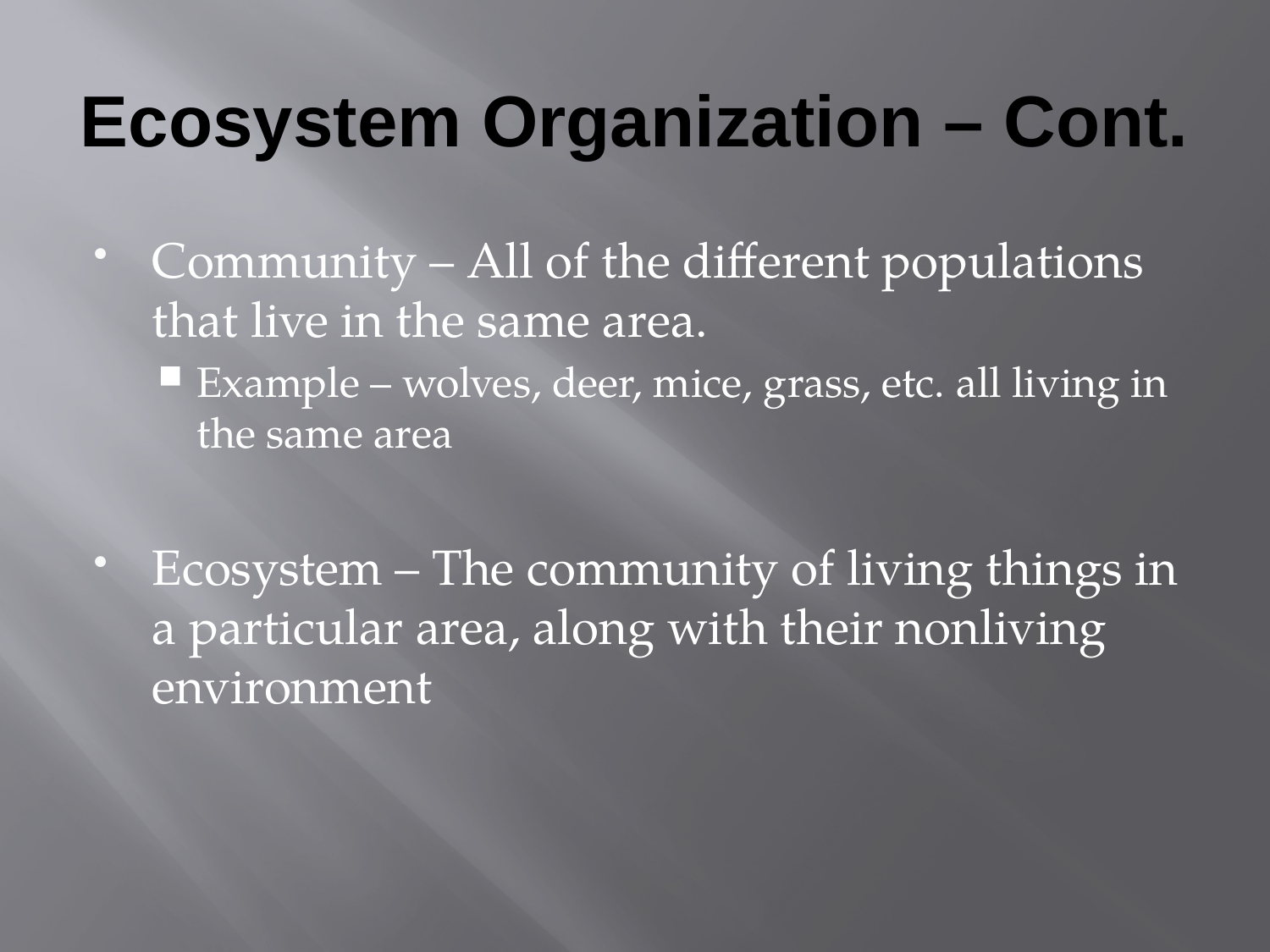

# Ecosystem Organization – Cont.
Community – All of the different populations that live in the same area.
Example – wolves, deer, mice, grass, etc. all living in the same area

Ecosystem – The community of living things in a particular area, along with their nonliving environment